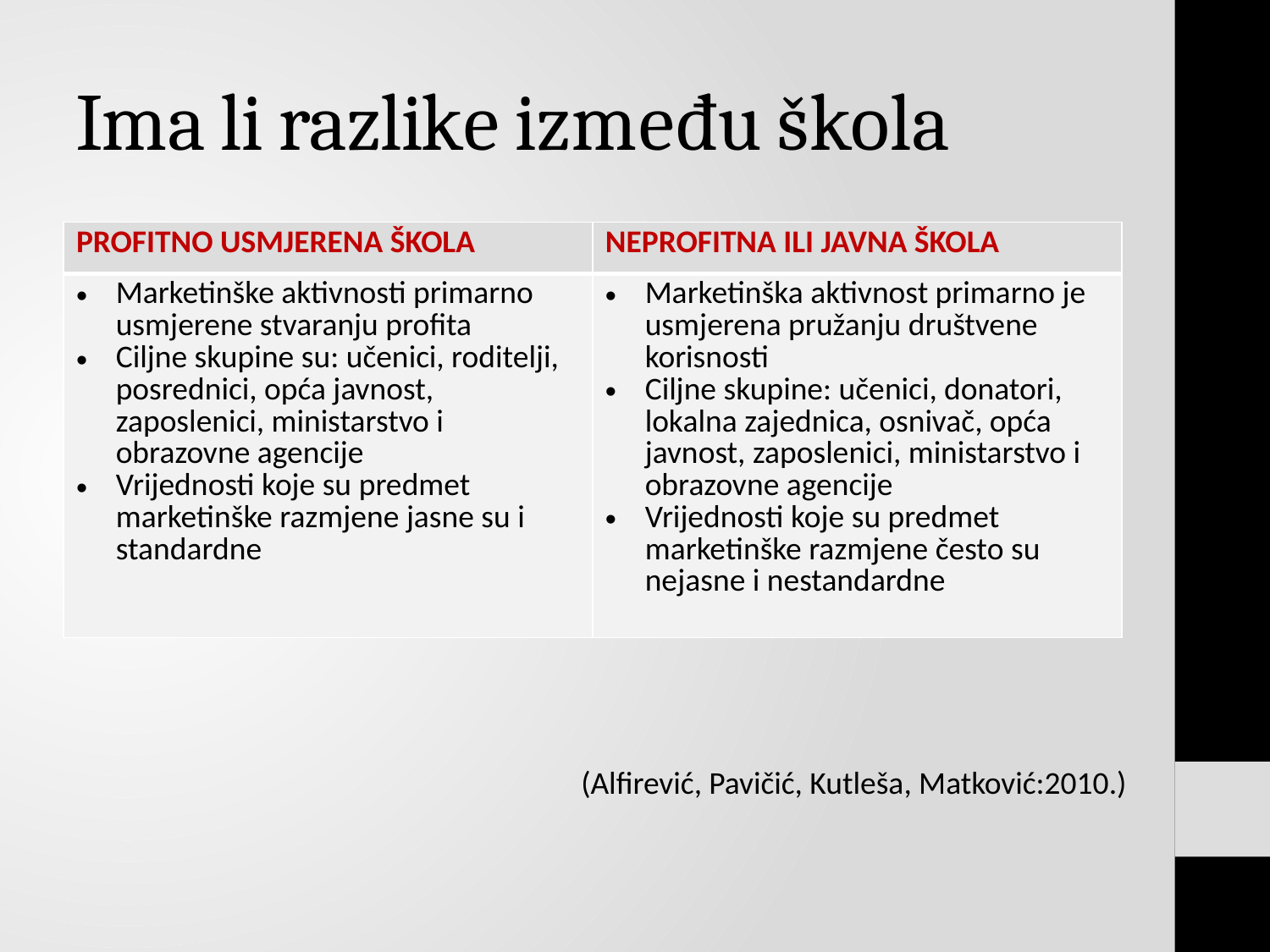

# Ima li razlike između škola
| PROFITNO USMJERENA ŠKOLA | NEPROFITNA ILI JAVNA ŠKOLA |
| --- | --- |
| Marketinške aktivnosti primarno usmjerene stvaranju profita Ciljne skupine su: učenici, roditelji, posrednici, opća javnost, zaposlenici, ministarstvo i obrazovne agencije Vrijednosti koje su predmet marketinške razmjene jasne su i standardne | Marketinška aktivnost primarno je usmjerena pružanju društvene korisnosti Ciljne skupine: učenici, donatori, lokalna zajednica, osnivač, opća javnost, zaposlenici, ministarstvo i obrazovne agencije Vrijednosti koje su predmet marketinške razmjene često su nejasne i nestandardne |
(Alfirević, Pavičić, Kutleša, Matković:2010.)